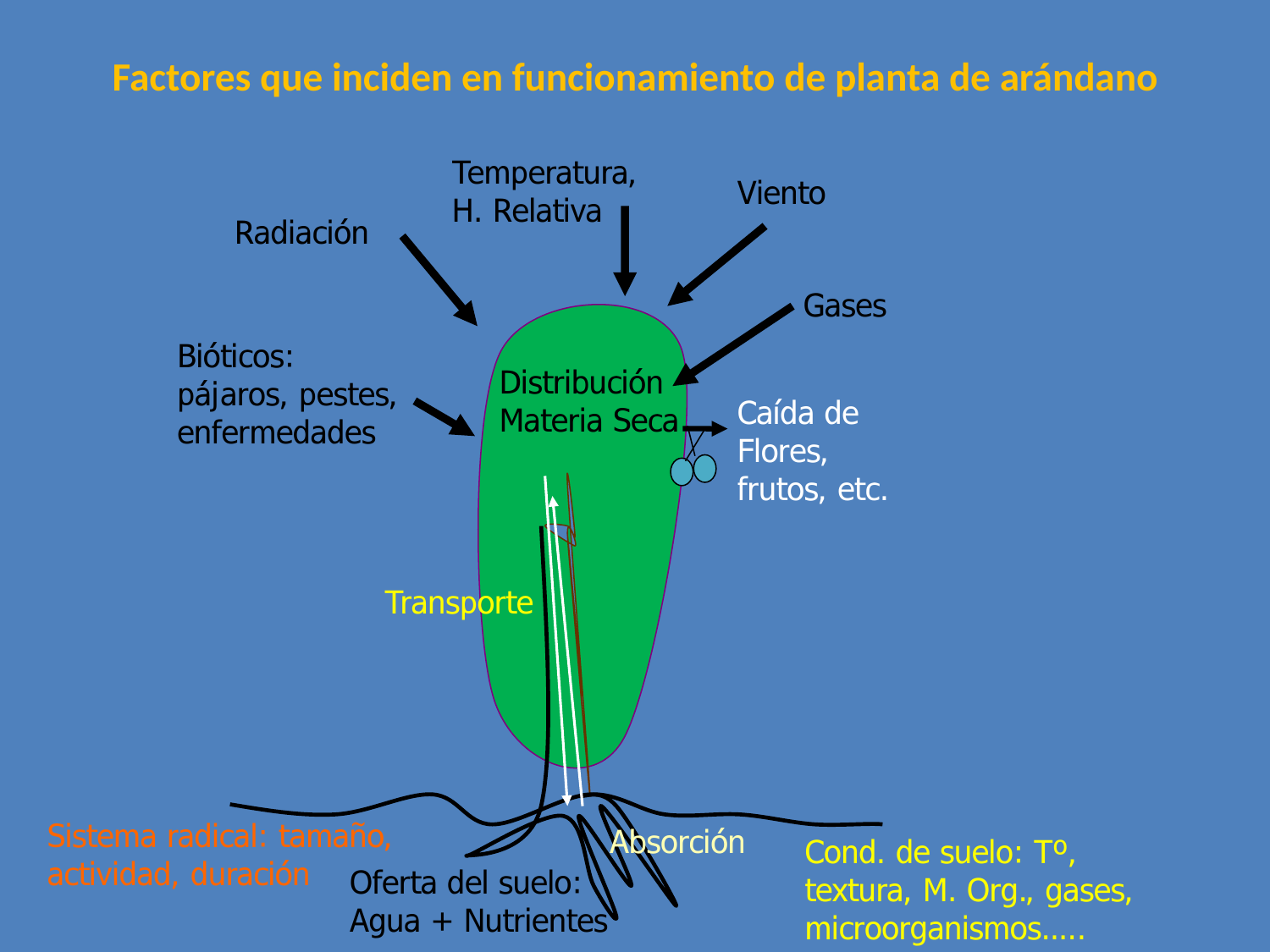

# Factores que inciden en funcionamiento de planta de arándano
Temperatura, H. Relativa
Viento
Radiación

Gases

Bióticos: pájaros, pestes, enfermedades
Distribución Materia Seca
Caída de Flores, frutos, etc.

Transporte

Sistema radical: tamaño, actividad, duración
Absorción
Cond. de suelo: Tº, textura, M. Org., gases, microorganismos…..
Oferta del suelo: Agua + Nutrientes